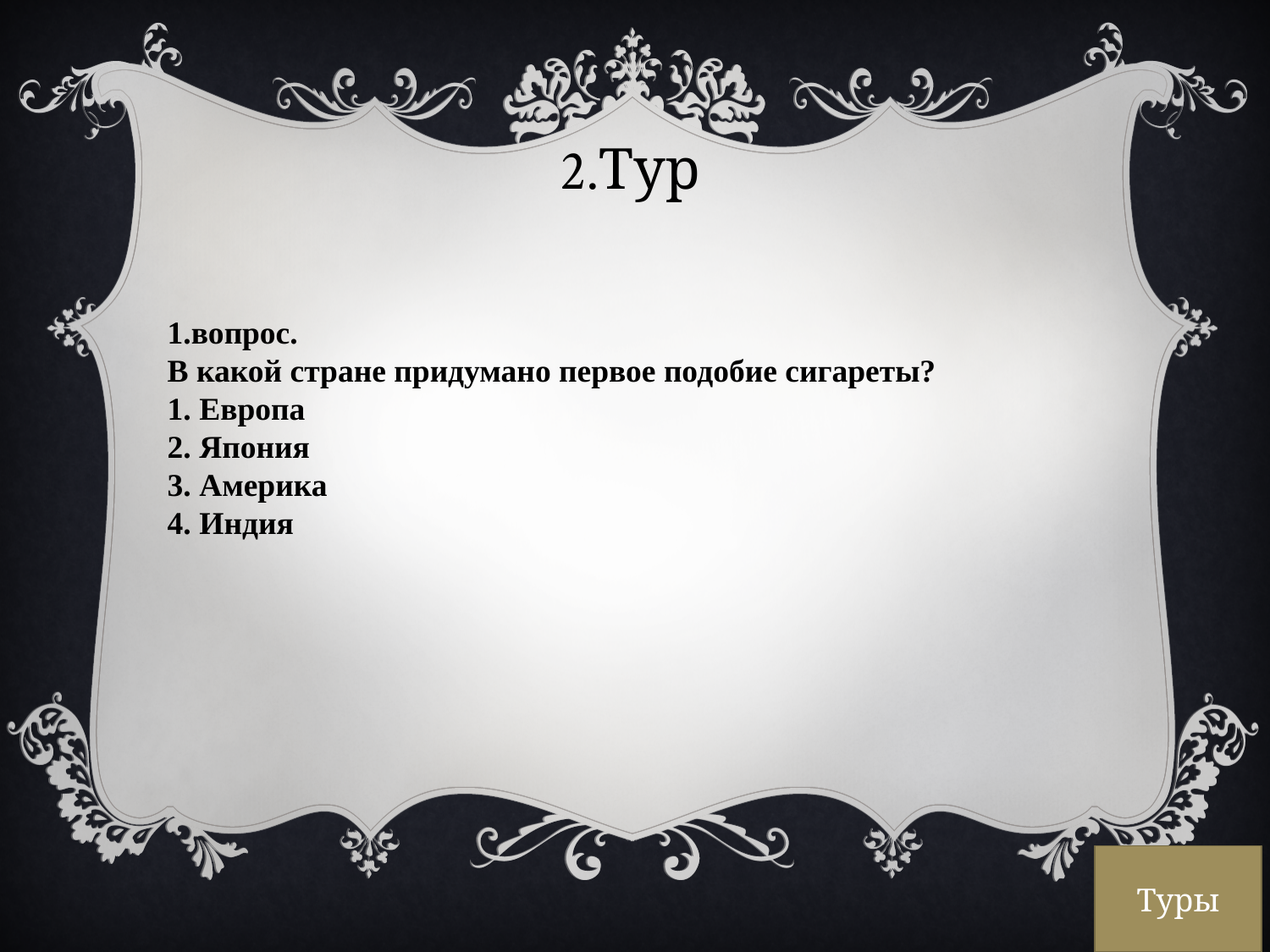

2.Тур
1.вопрос.
В какой стране придумано первое подобие сигареты?
1. Европа
2. Япония
3. Америка
4. Индия
Туры